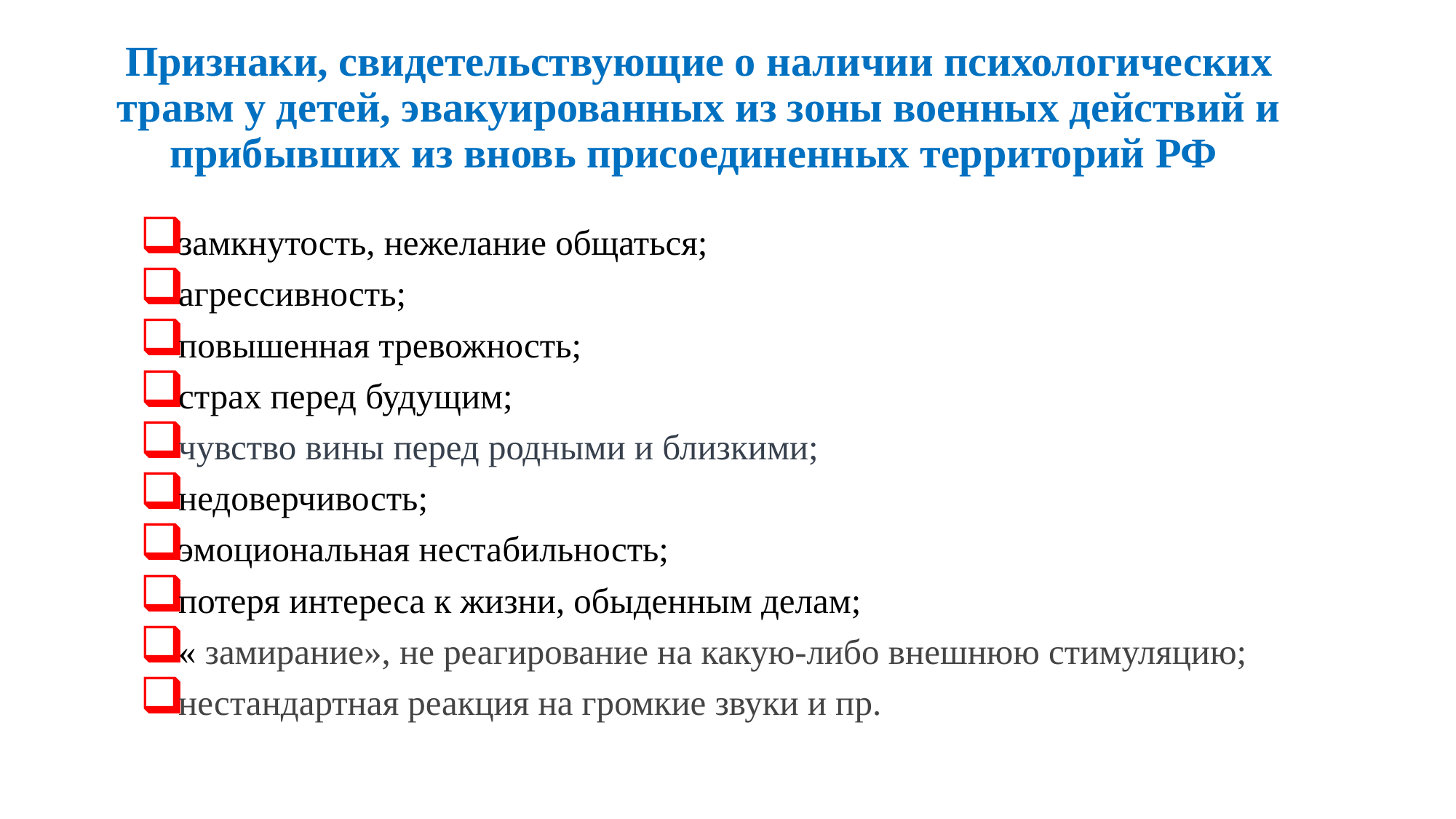

# Признаки, свидетельствующие о наличии психологических травм у детей, эвакуированных из зоны военных действий и прибывших из вновь присоединенных территорий РФ
замкнутость, нежелание общаться;
агрессивность;
повышенная тревожность;
страх перед будущим;
чувство вины перед родными и близкими;
недоверчивость;
эмоциональная нестабильность;
потеря интереса к жизни, обыденным делам;
« замирание», не реагирование на какую-либо внешнюю стимуляцию;
нестандартная реакция на громкие звуки и пр.